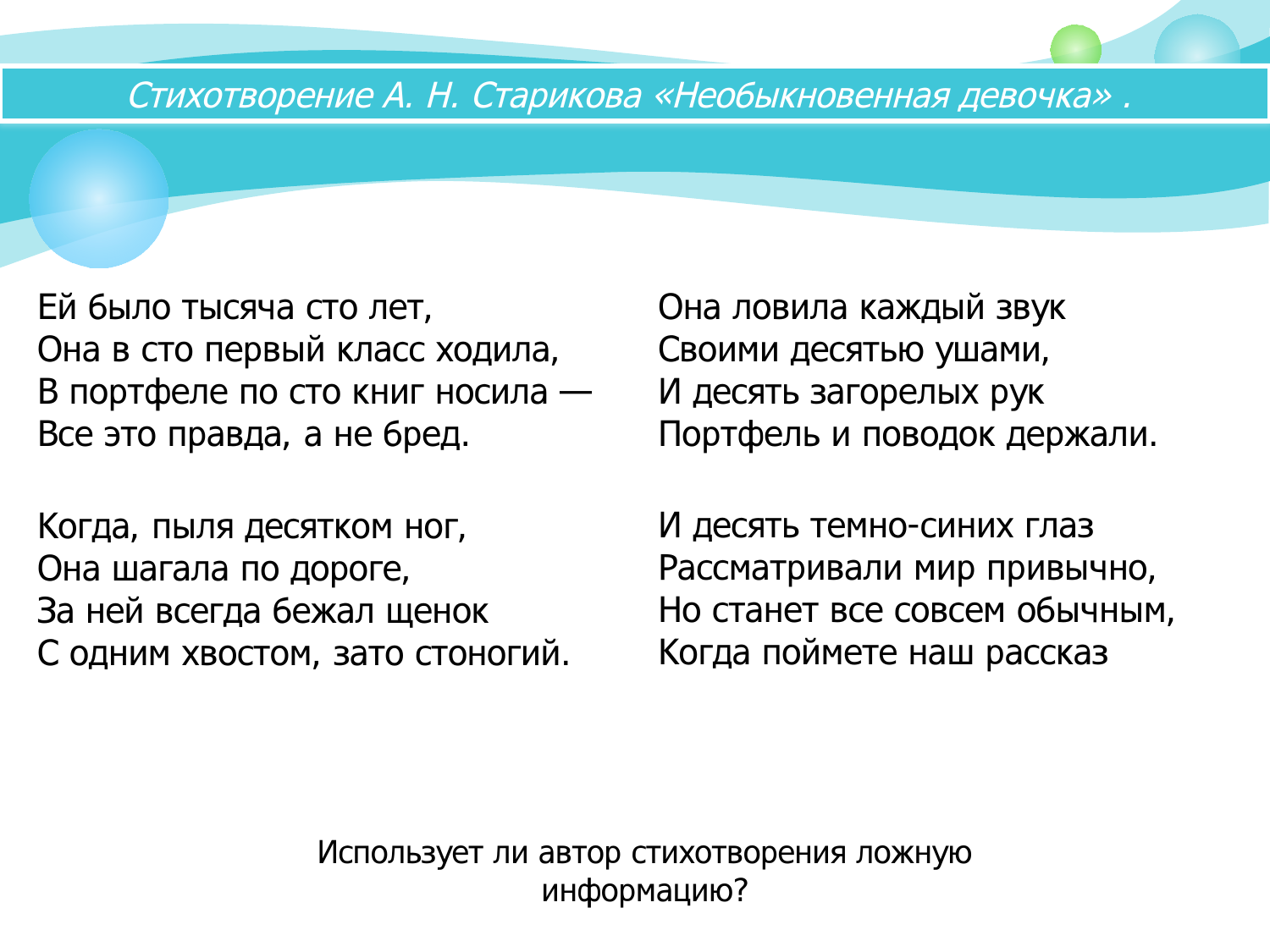

Стихотворение А. Н. Старикова «Необыкновенная девочка» .
Ей было тысяча сто лет,
Она в сто первый класс ходила,
В портфеле по сто книг носила —
Все это правда, а не бред.
Когда, пыля десятком ног,
Она шагала по дороге,
За ней всегда бежал щенок
С одним хвостом, зато стоногий.

Она ловила каждый звук
Своими десятью ушами, 
И десять загорелых рук
Портфель и поводок держали.
И десять темно-синих глаз 
Рассматривали мир привычно, 
Но станет все совсем обычным, 
Когда поймете наш рассказ
Использует ли автор стихотворения ложную информацию?